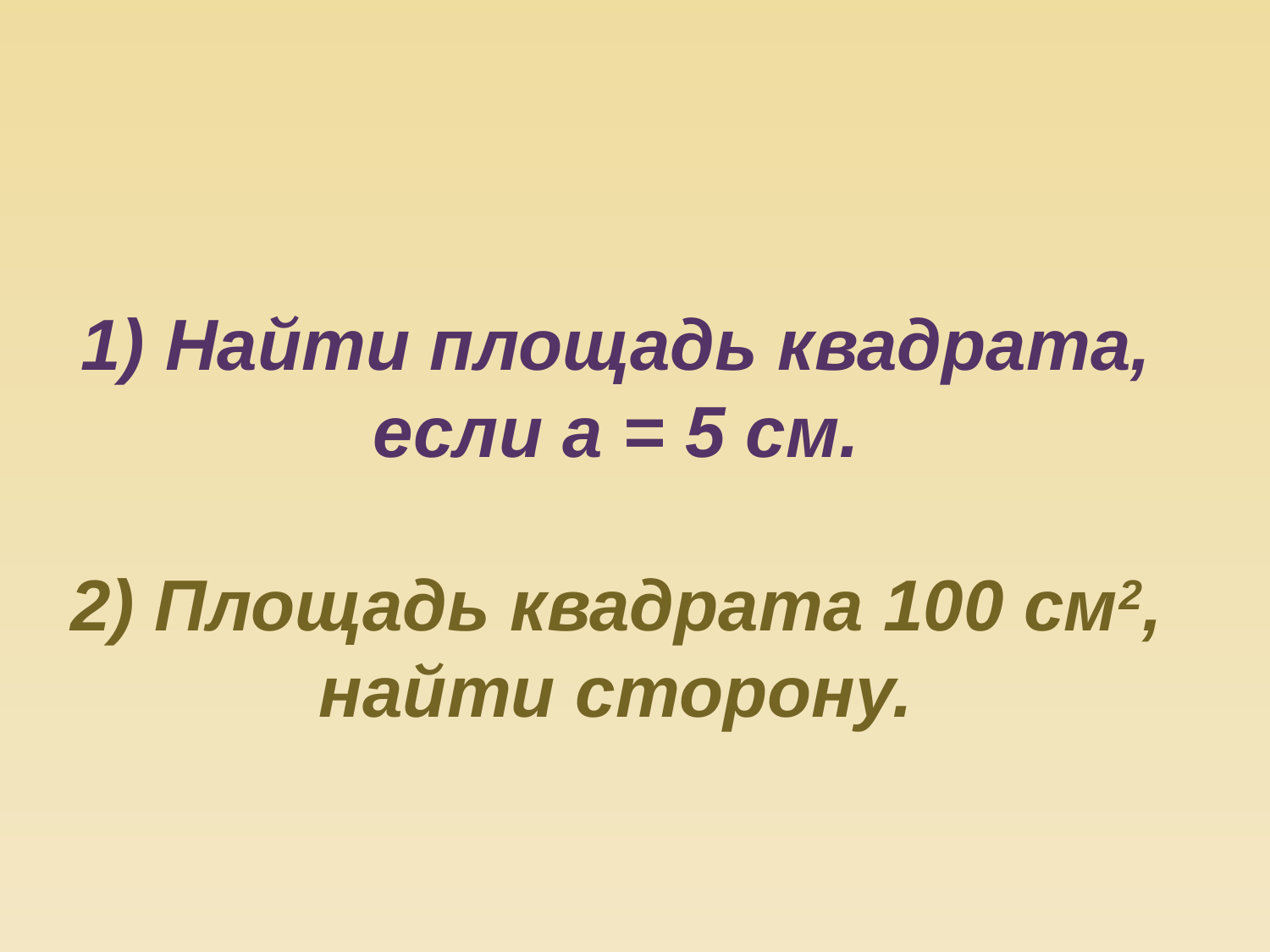

# 1) Найти площадь квадрата, если а = 5 см. 2) Площадь квадрата 100 см2, найти сторону.